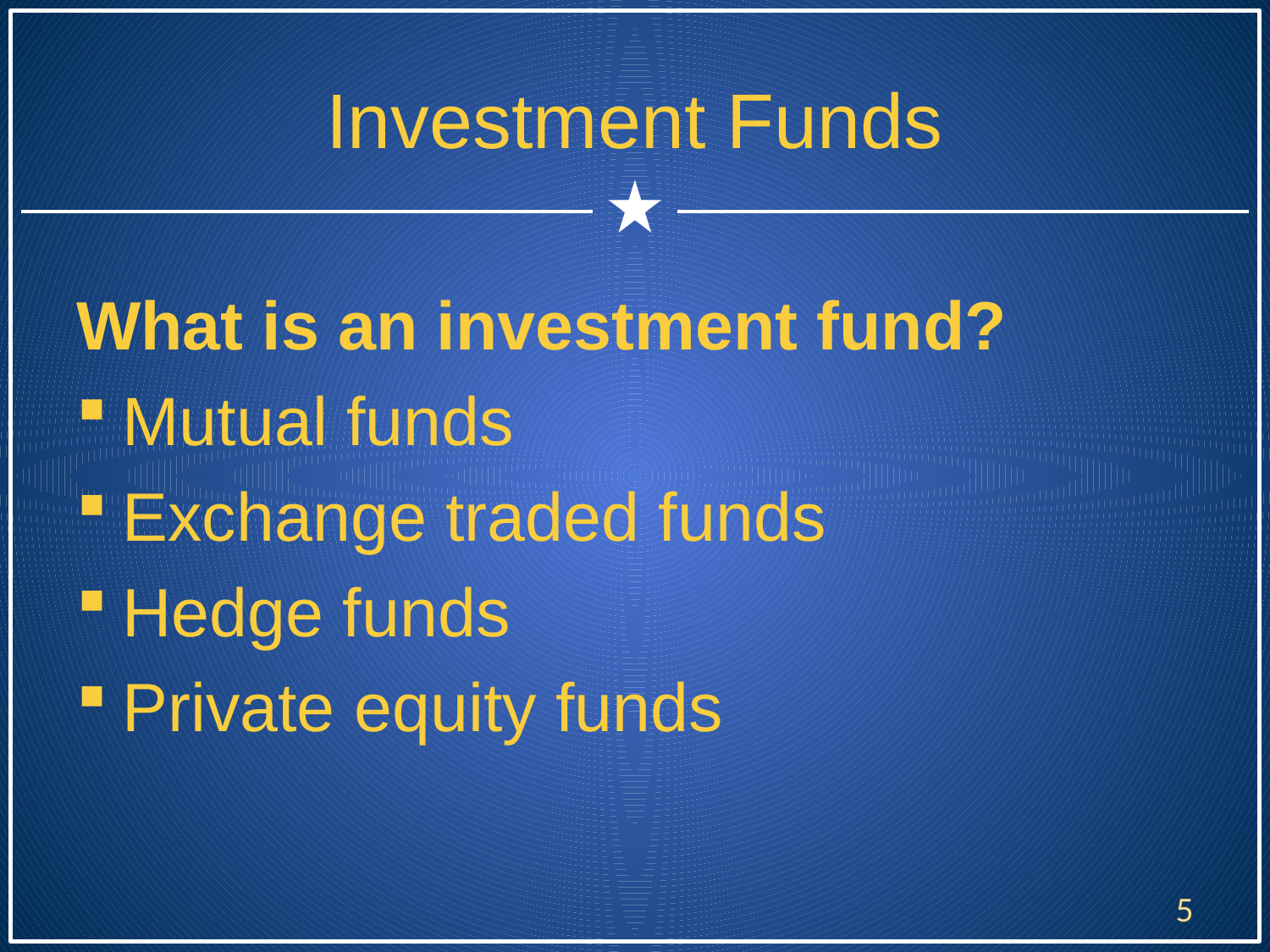

# Investment Funds
What is an investment fund?
Mutual funds
Exchange traded funds
Hedge funds
Private equity funds

5